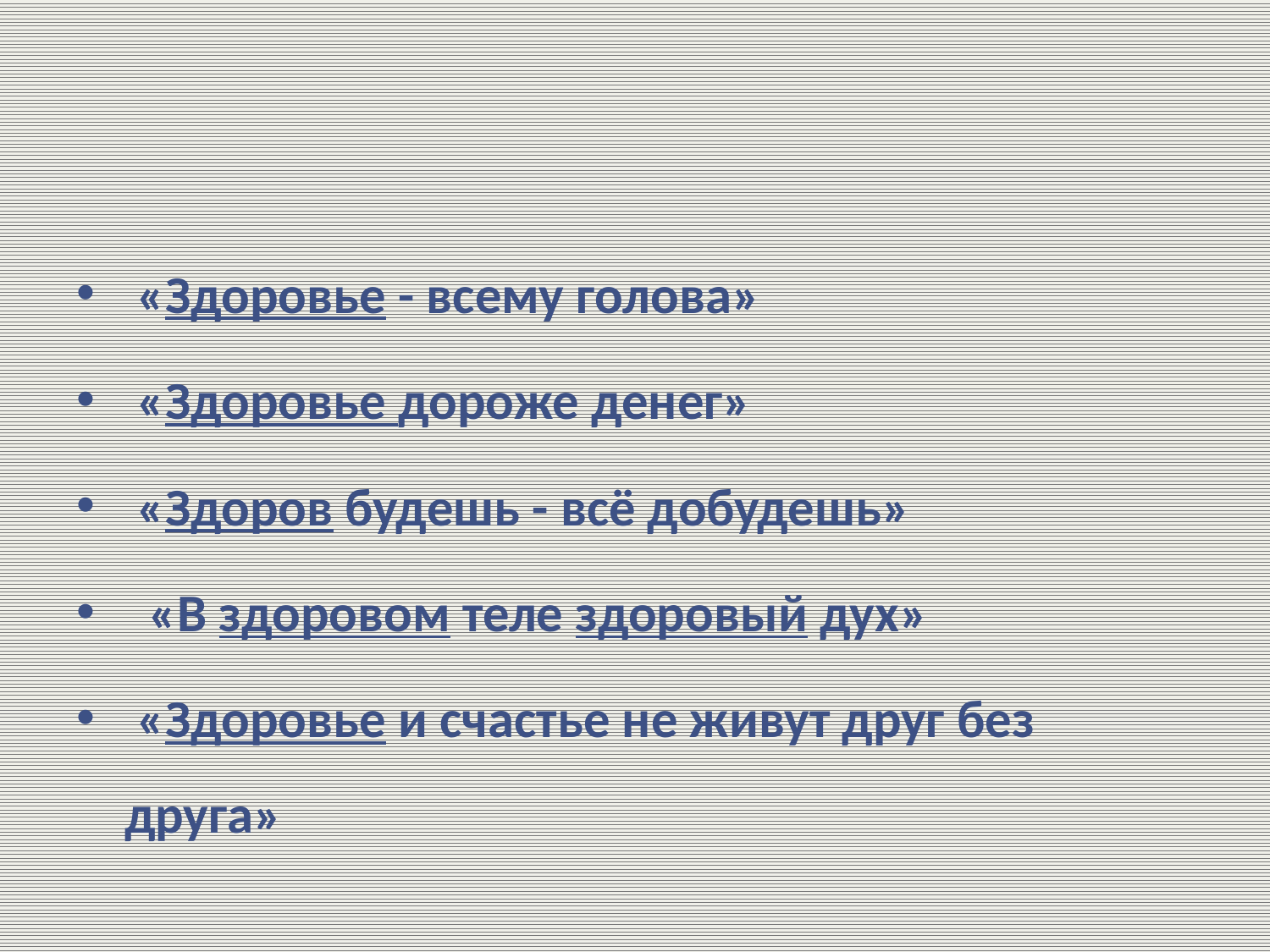

#
 «Здоровье - всему голова»
 «Здоровье дороже денег»
 «Здоров будешь - всё добудешь»
  «В здоровом теле здоровый дух»
 «Здоровье и счастье не живут друг без  друга»